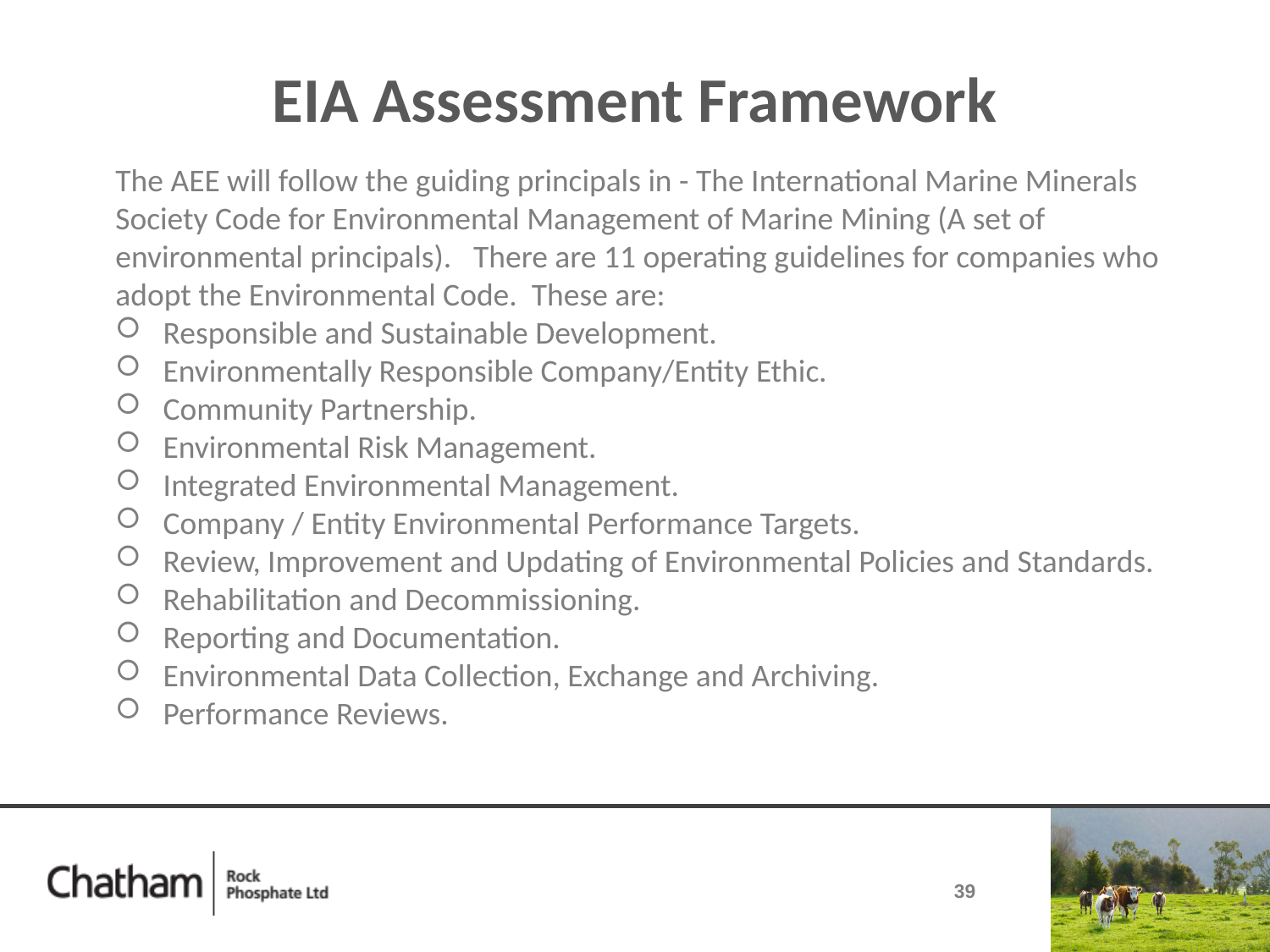

# EIA Assessment Framework
The AEE will follow the guiding principals in - The International Marine Minerals Society Code for Environmental Management of Marine Mining (A set of environmental principals).   There are 11 operating guidelines for companies who adopt the Environmental Code.  These are:
Responsible and Sustainable Development.
Environmentally Responsible Company/Entity Ethic.
Community Partnership.
Environmental Risk Management.
Integrated Environmental Management.
Company / Entity Environmental Performance Targets.
Review, Improvement and Updating of Environmental Policies and Standards.
Rehabilitation and Decommissioning.
Reporting and Documentation.
Environmental Data Collection, Exchange and Archiving.
Performance Reviews.

39